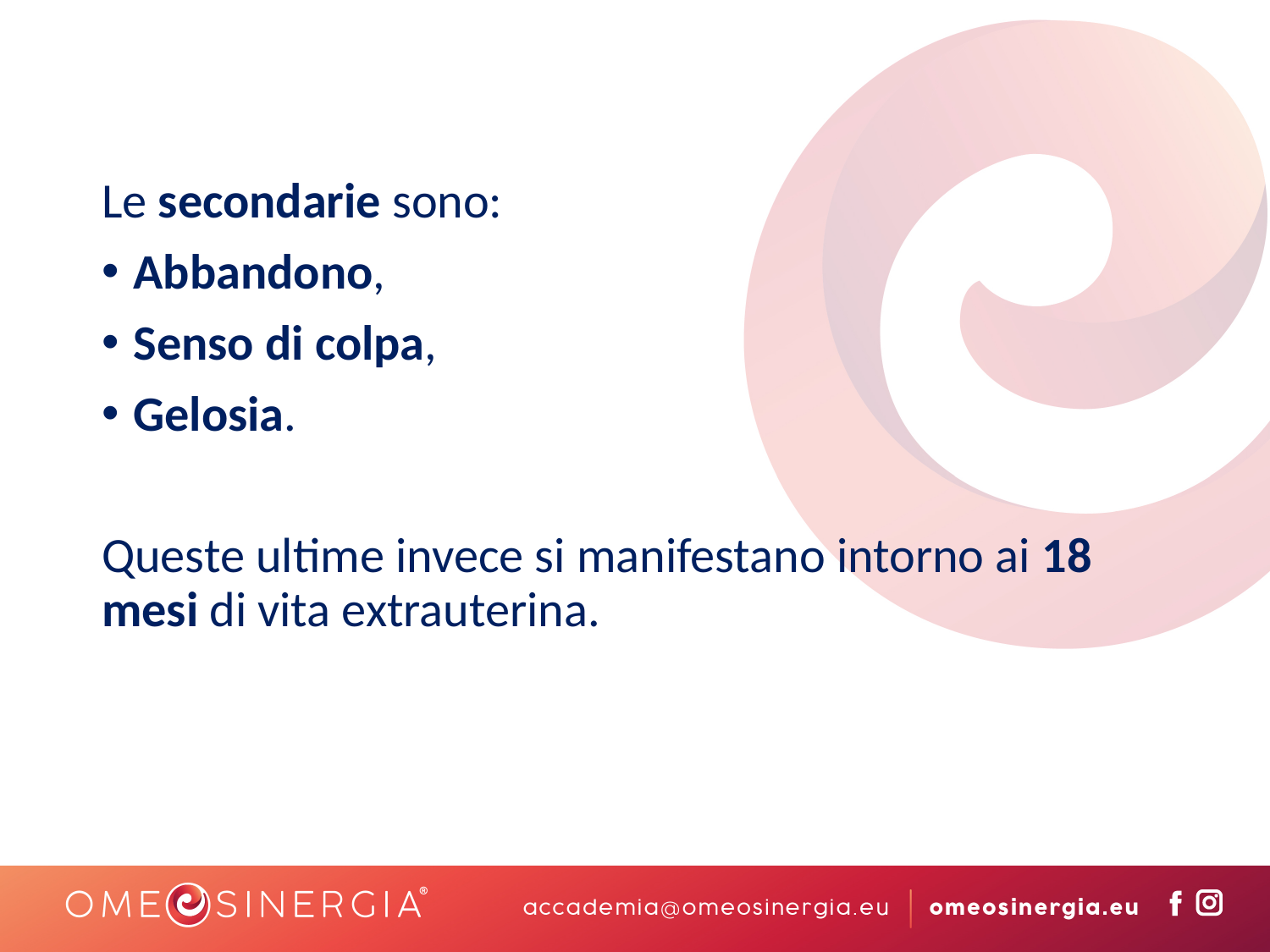

Le secondarie sono:
Abbandono,
Senso di colpa,
Gelosia.

Queste ultime invece si manifestano intorno ai 18 mesi di vita extrauterina.